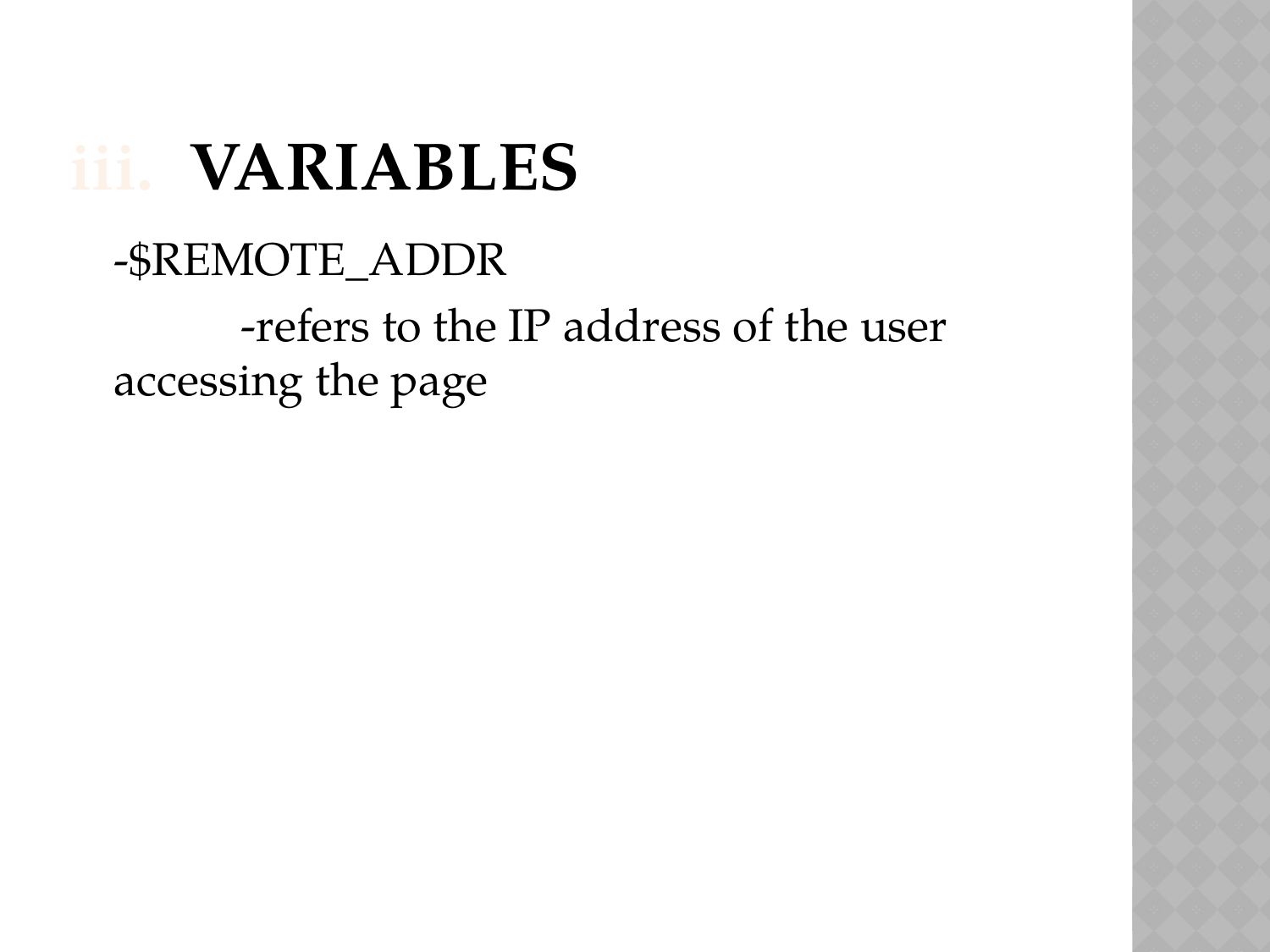

# Variables
	-$REMOTE_ADDR
		-refers to the IP address of the user accessing the page